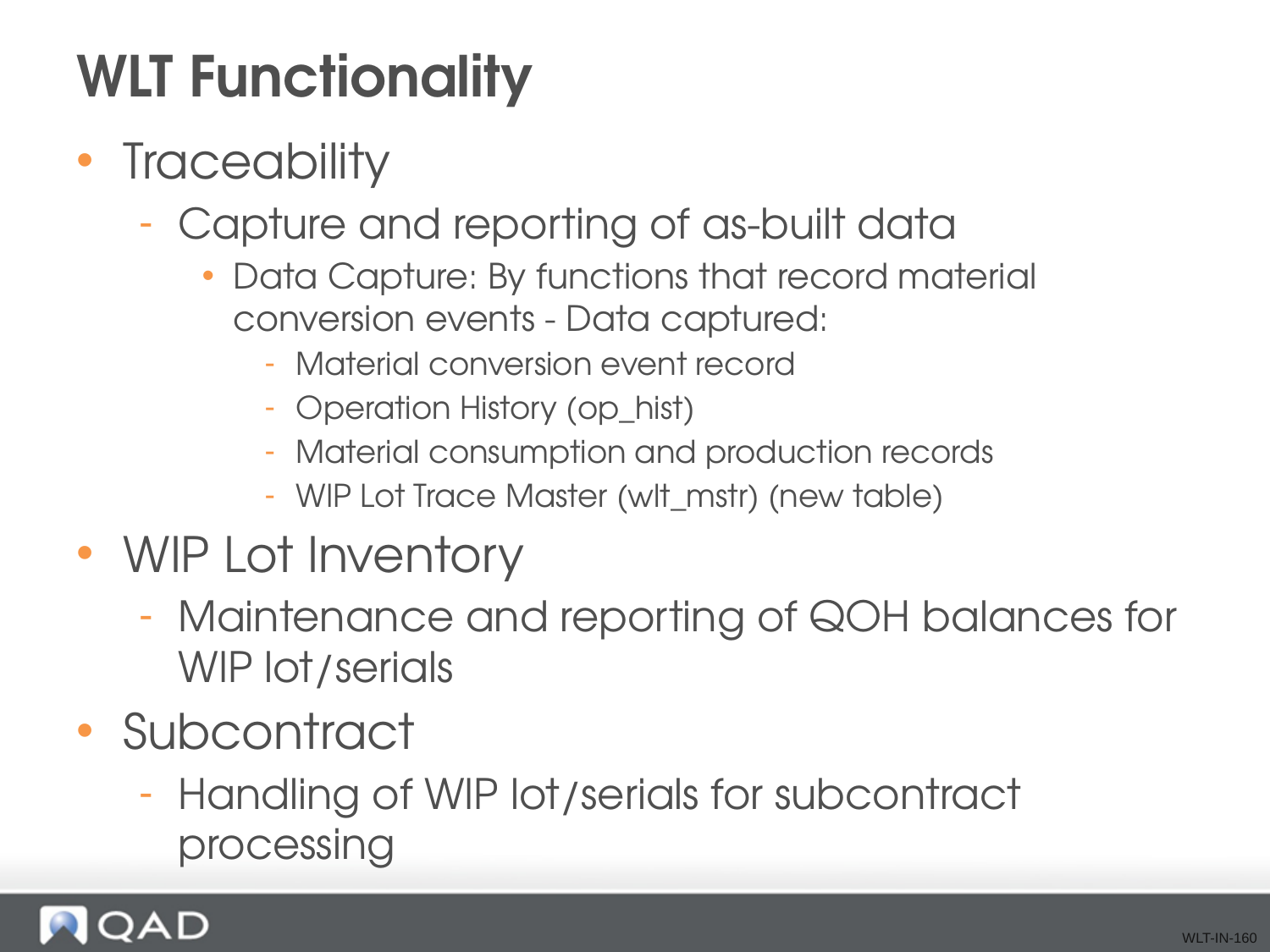

# WLT Functionality
Traceability
Capture and reporting of as-built data
Data Capture: By functions that record material conversion events - Data captured:
Material conversion event record
Operation History (op_hist)
Material consumption and production records
WIP Lot Trace Master (wlt_mstr) (new table)
WIP Lot Inventory
Maintenance and reporting of QOH balances for WIP lot/serials
Subcontract
Handling of WIP lot/serials for subcontract processing

WLT-IN-160